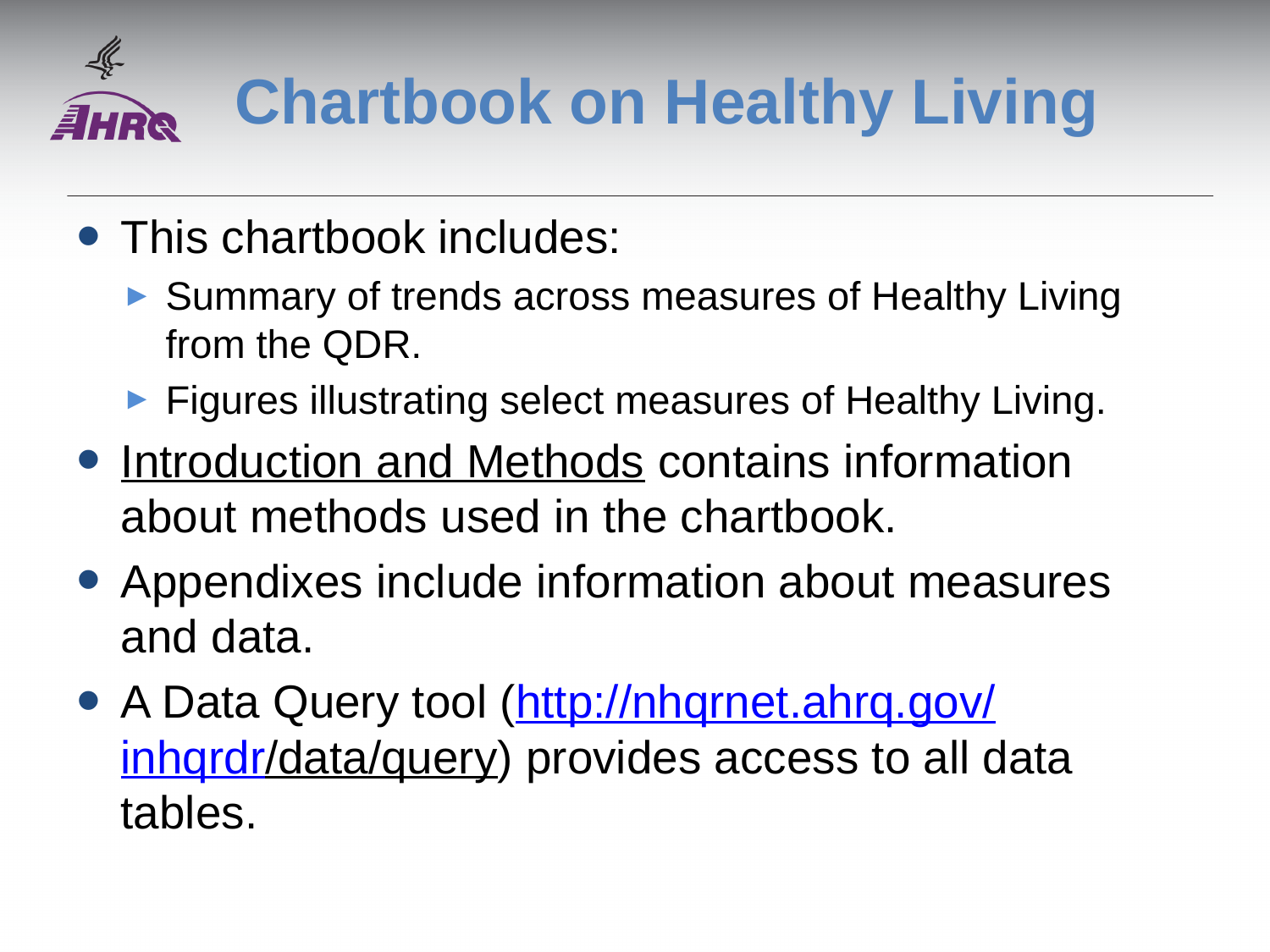

# Chartbook on Healthy Living
This chartbook includes:
Summary of trends across measures of Healthy Living from the QDR.
Figures illustrating select measures of Healthy Living.
Introduction and Methods contains information about methods used in the chartbook.
Appendixes include information about measures and data.
A Data Query tool (http://nhqrnet.ahrq.gov/
inhqrdr/data/query) provides access to all data tables.